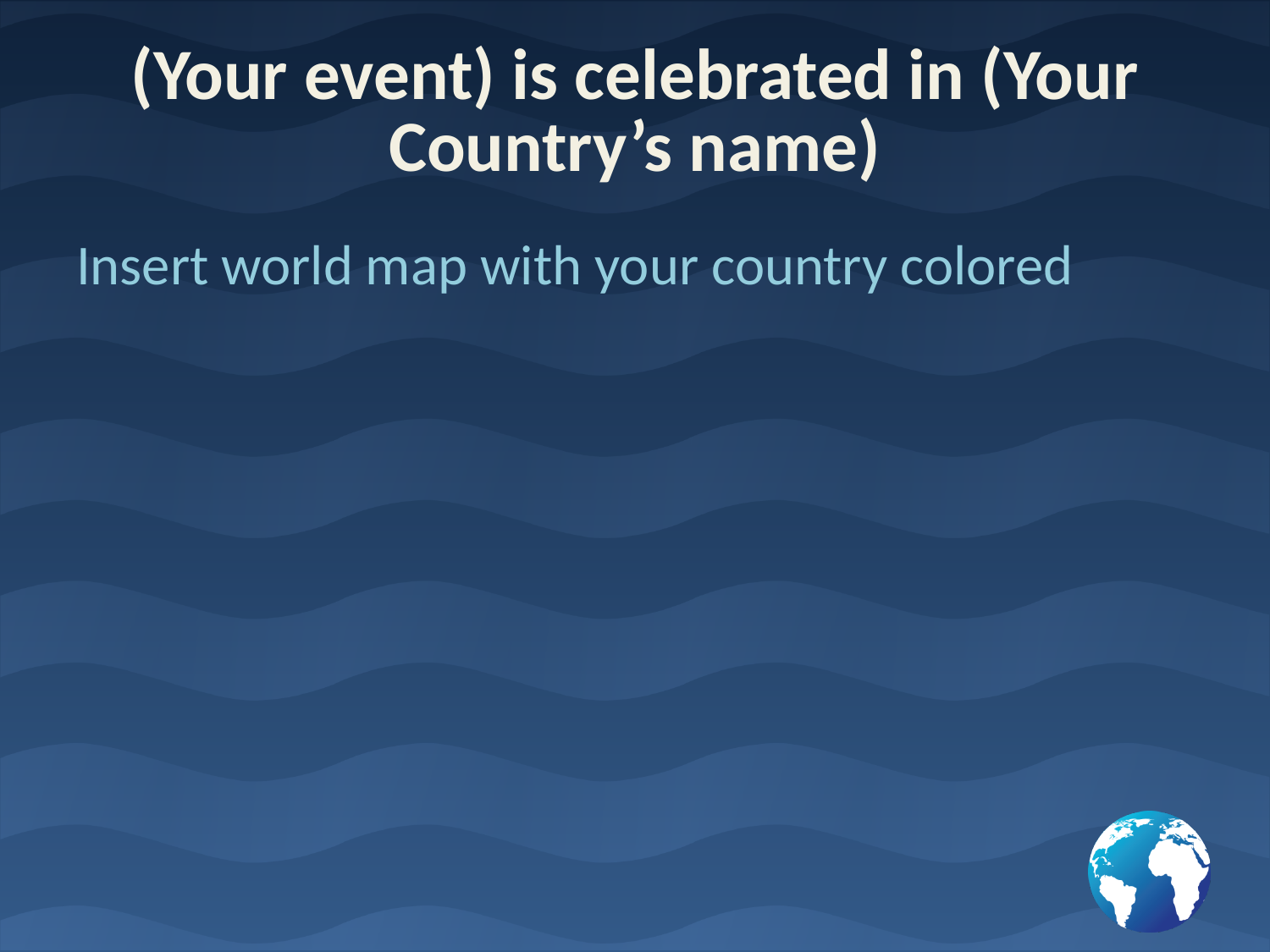

# (Your event) is celebrated in (Your Country’s name)
Insert world map with your country colored